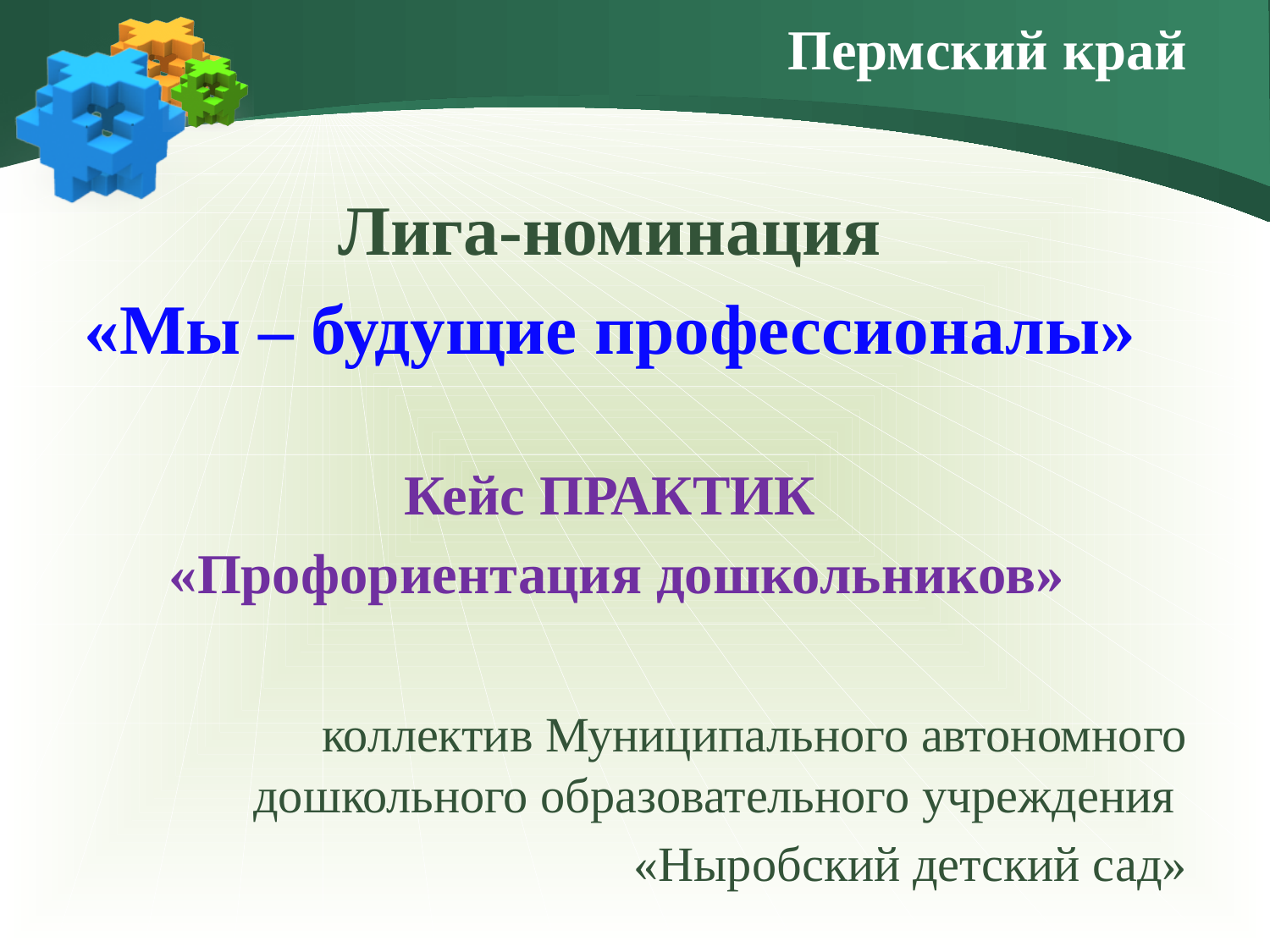

# Пермский край
Лига-номинация
«Мы – будущие профессионалы»

Кейс ПРАКТИК
 «Профориентация дошкольников»

		коллектив Муниципального автономного дошкольного образовательного учреждения
«Ныробский детский сад»